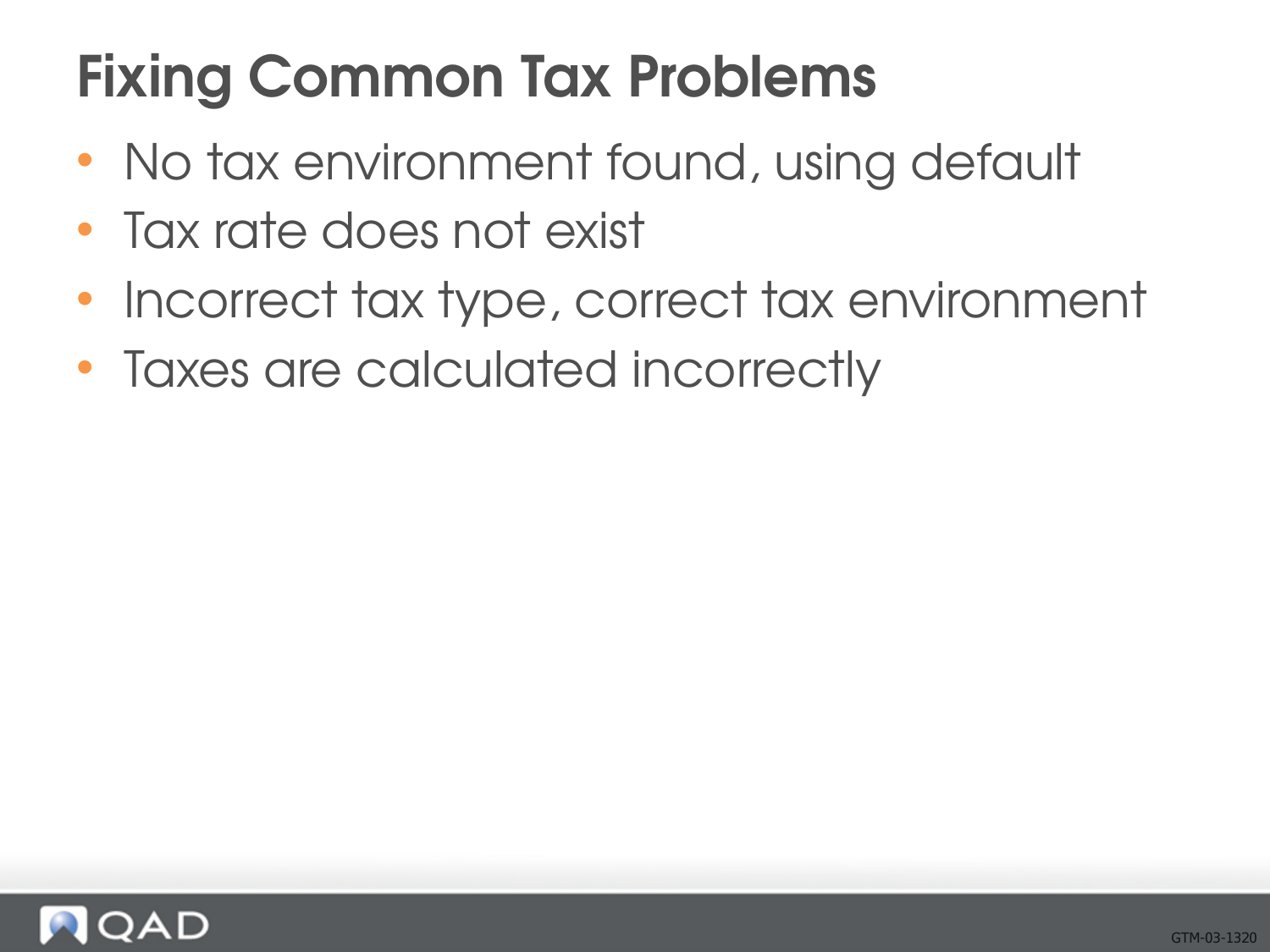

# Fixing Common Tax Problems
No tax environment found, using default
Tax rate does not exist
Incorrect tax type, correct tax environment
Taxes are calculated incorrectly
GTM-03-1320